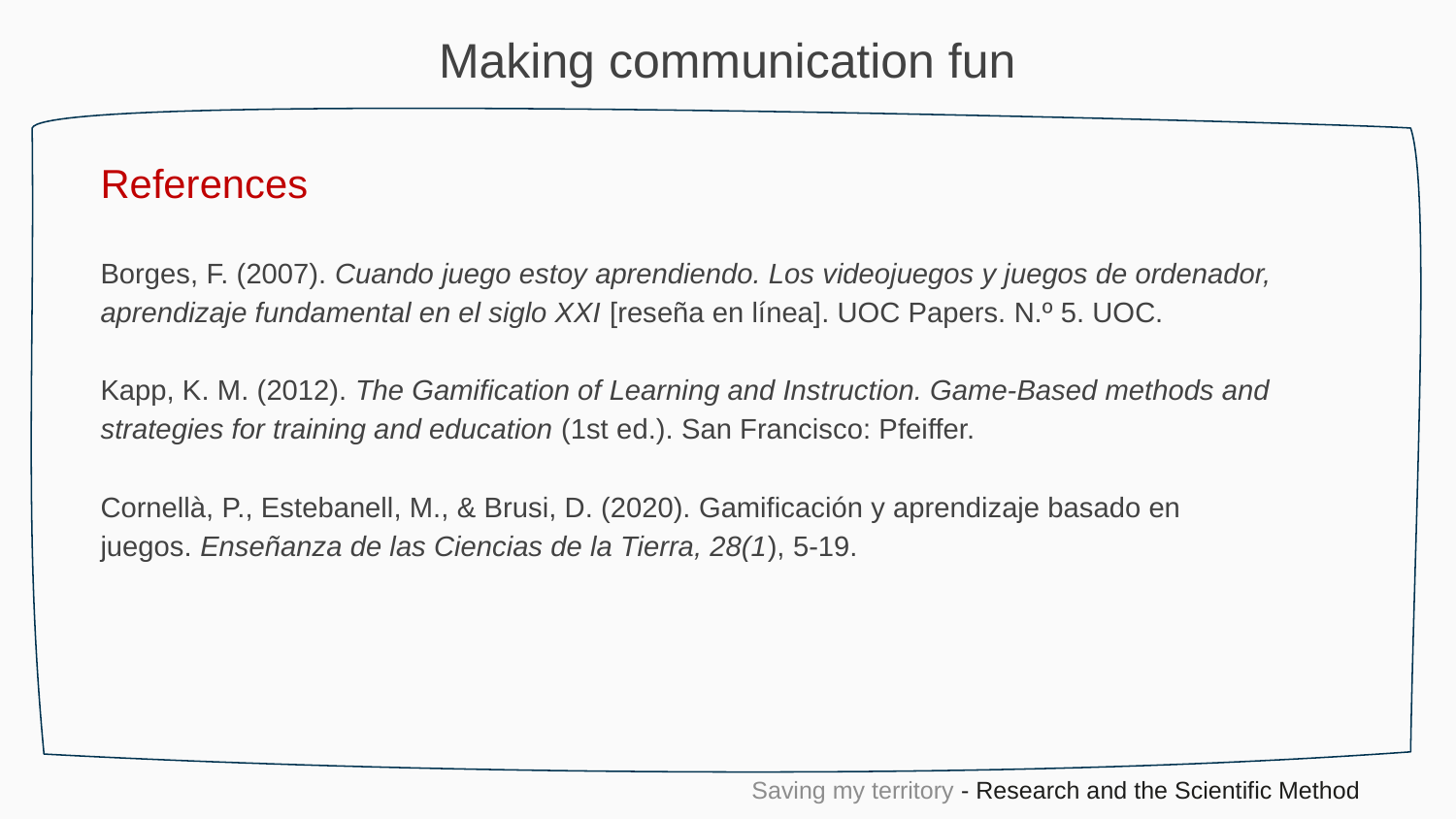

Making communication fun

References
Borges, F. (2007). Cuando juego estoy aprendiendo. Los videojuegos y juegos de ordenador, aprendizaje fundamental en el siglo XXI [reseña en línea]. UOC Papers. N.º 5. UOC.

Kapp, K. M. (2012). The Gamification of Learning and Instruction. Game-Based methods and strategies for training and education (1st ed.). San Francisco: Pfeiffer.

Cornellà, P., Estebanell, M., & Brusi, D. (2020). Gamificación y aprendizaje basado en juegos. Enseñanza de las Ciencias de la Tierra, 28(1), 5-19.

Saving my territory - Research and the Scientific Method